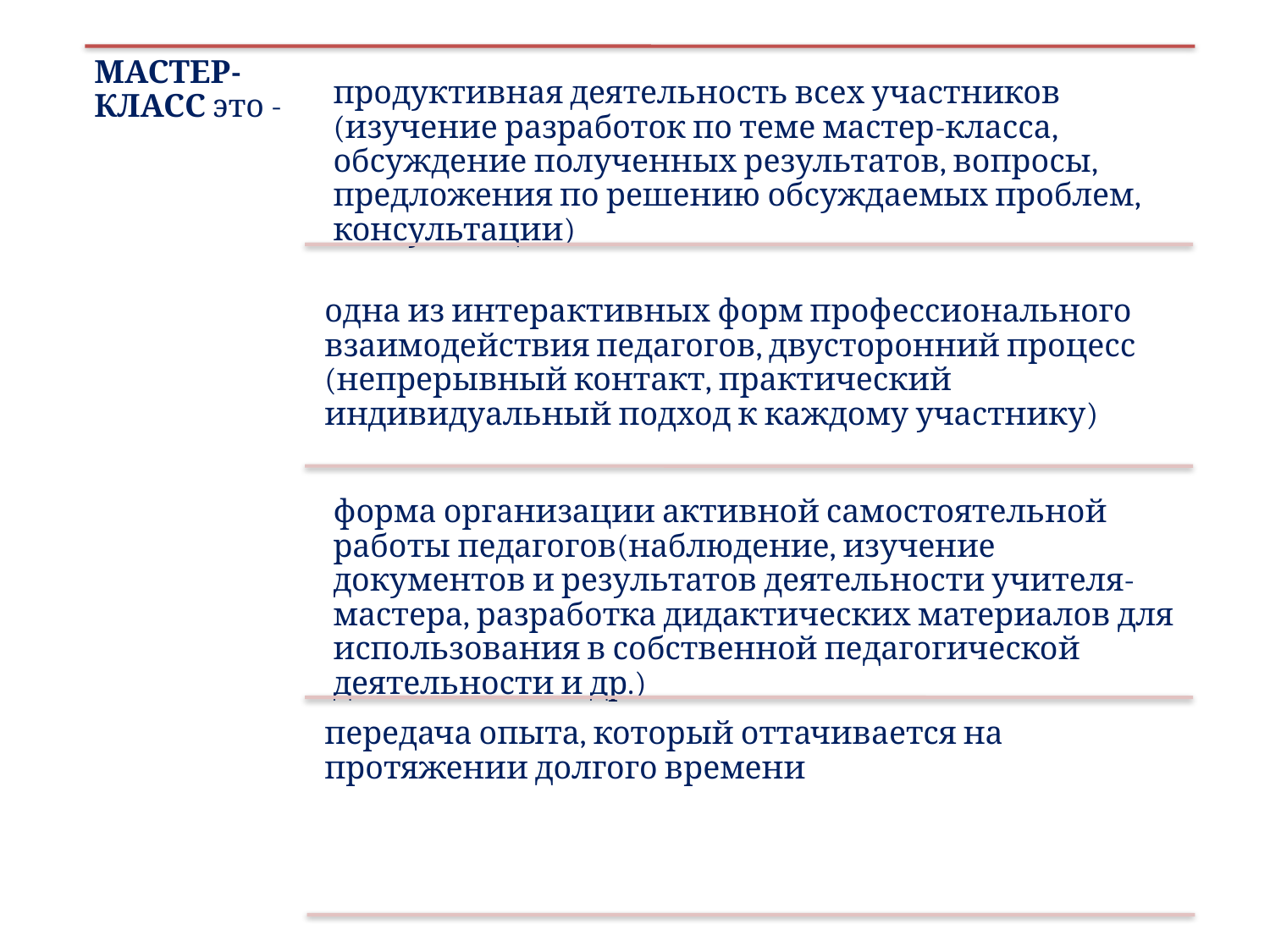

МАСТЕР-КЛАСС это -
продуктивная деятельность всех участников (изучение разработок по теме мастер-класса, обсуждение полученных результатов, вопросы, предложения по решению обсуждаемых проблем, консультации)
одна из интерактивных форм профессионального взаимодействия педагогов, двусторонний процесс (непрерывный контакт, практический индивидуальный подход к каждому участнику)
форма организации активной самостоятельной работы педагогов(наблюдение, изучение документов и результатов деятельности учителя-мастера, разработка дидактических материалов для использования в собственной педагогической деятельности и др.)
передача опыта, который оттачивается на протяжении долгого времени